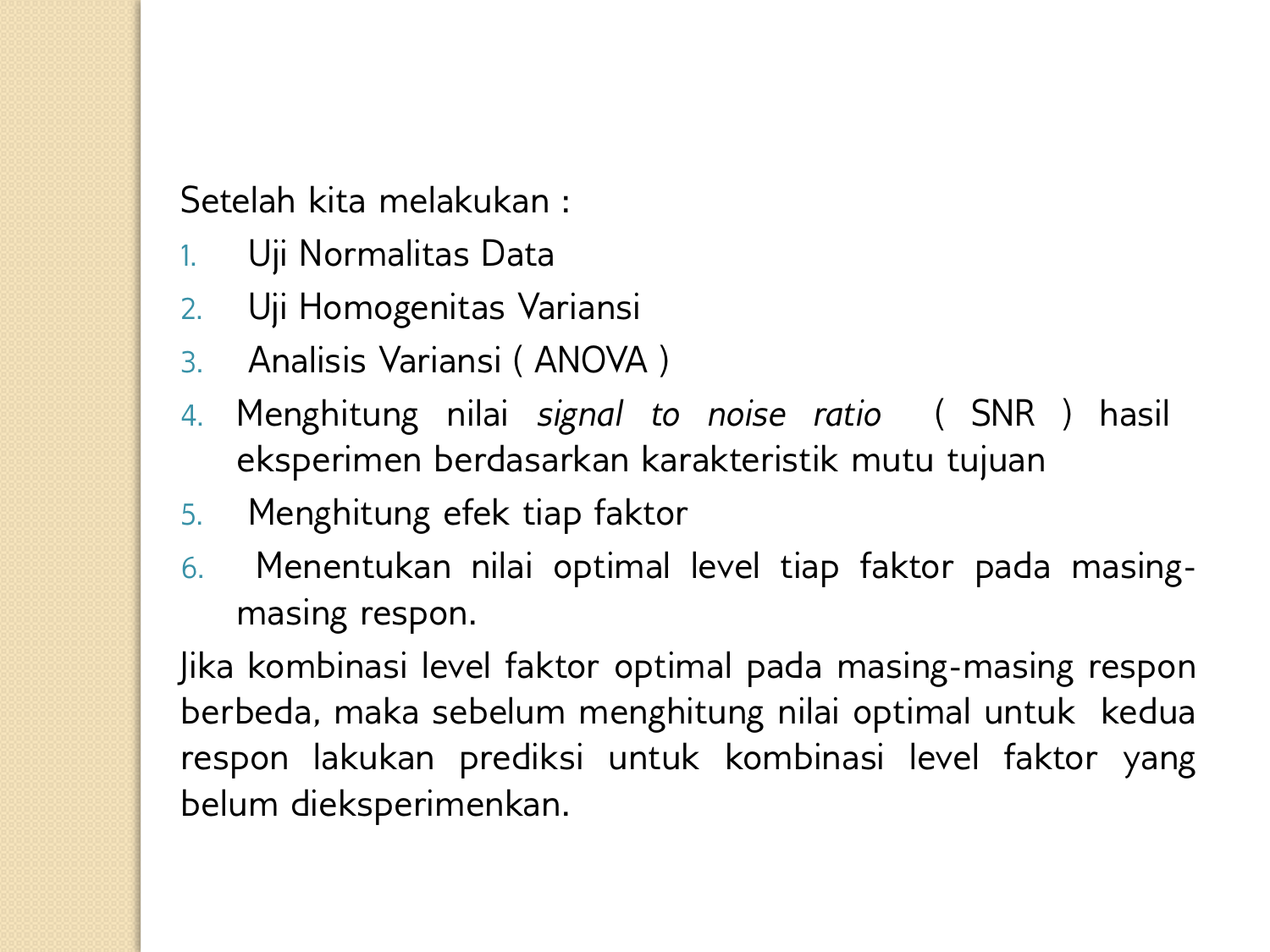

Setelah kita melakukan :
 Uji Normalitas Data
 Uji Homogenitas Variansi
 Analisis Variansi ( ANOVA )
Menghitung nilai signal to noise ratio  ( SNR ) hasil  eksperimen berdasarkan karakteristik mutu tujuan
 Menghitung efek tiap faktor
 Menentukan nilai optimal level tiap faktor pada masing-masing respon.
Jika kombinasi level faktor optimal pada masing-masing respon berbeda, maka sebelum menghitung nilai optimal untuk  kedua respon lakukan prediksi untuk kombinasi level faktor yang belum dieksperimenkan.